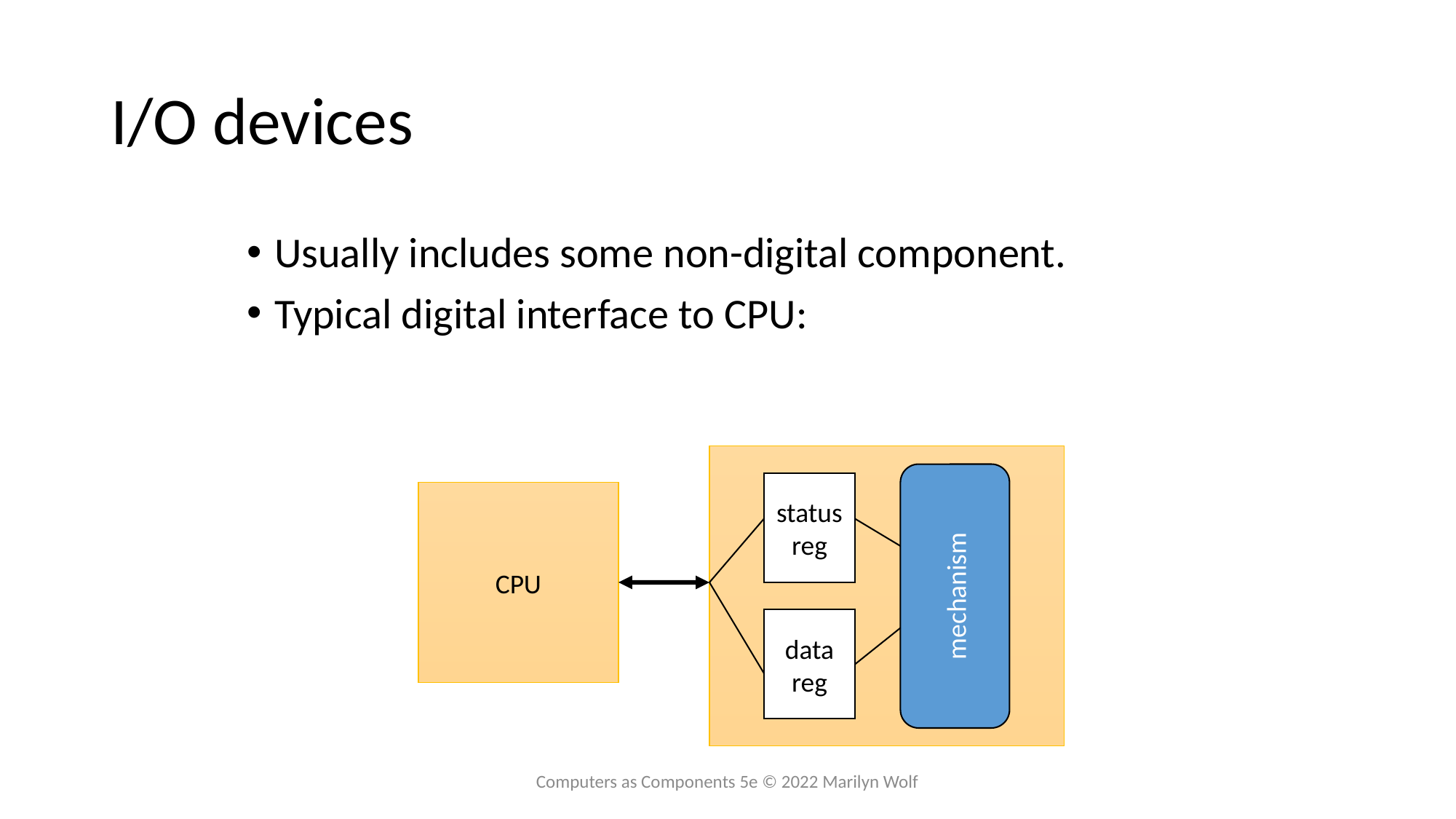

# I/O devices
Usually includes some non-digital component.
Typical digital interface to CPU:

status
reg
CPU

mechanism

data
reg

Computers as Components 5e © 2022 Marilyn Wolf